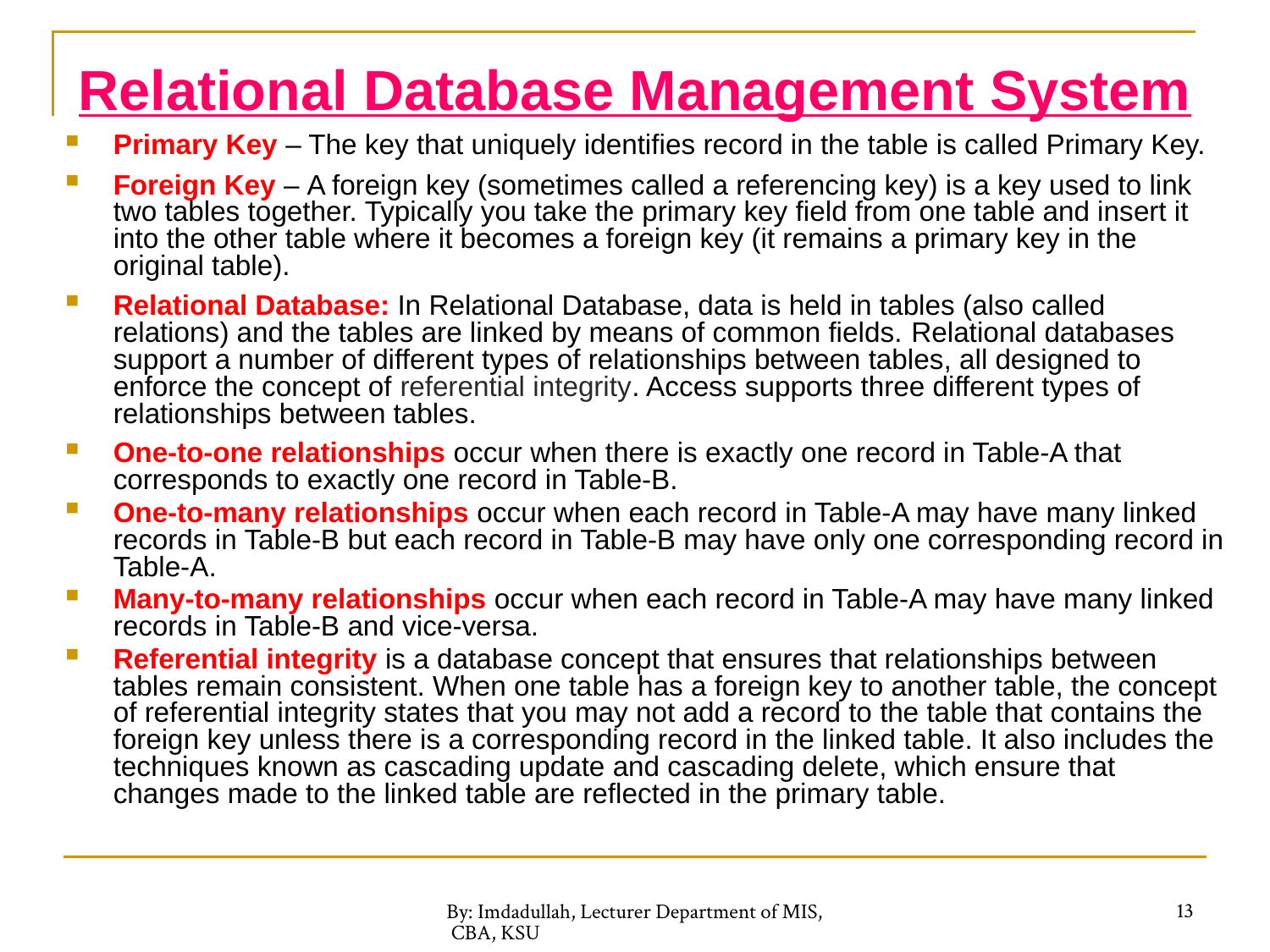

Relational Database Management System
Primary Key – The key that uniquely identifies record in the table is called Primary Key.
Foreign Key – A foreign key (sometimes called a referencing key) is a key used to link two tables together. Typically you take the primary key field from one table and insert it into the other table where it becomes a foreign key (it remains a primary key in the original table).
Relational Database: In Relational Database, data is held in tables (also called relations) and the tables are linked by means of common fields. Relational databases support a number of different types of relationships between tables, all designed to enforce the concept of referential integrity. Access supports three different types of relationships between tables.
One-to-one relationships occur when there is exactly one record in Table-A that corresponds to exactly one record in Table-B.
One-to-many relationships occur when each record in Table-A may have many linked records in Table-B but each record in Table-B may have only one corresponding record in Table-A.
Many-to-many relationships occur when each record in Table-A may have many linked records in Table-B and vice-versa.
Referential integrity is a database concept that ensures that relationships between tables remain consistent. When one table has a foreign key to another table, the concept of referential integrity states that you may not add a record to the table that contains the foreign key unless there is a corresponding record in the linked table. It also includes the techniques known as cascading update and cascading delete, which ensure that changes made to the linked table are reflected in the primary table.
13
By: Imdadullah, Lecturer Department of MIS, CBA, KSU